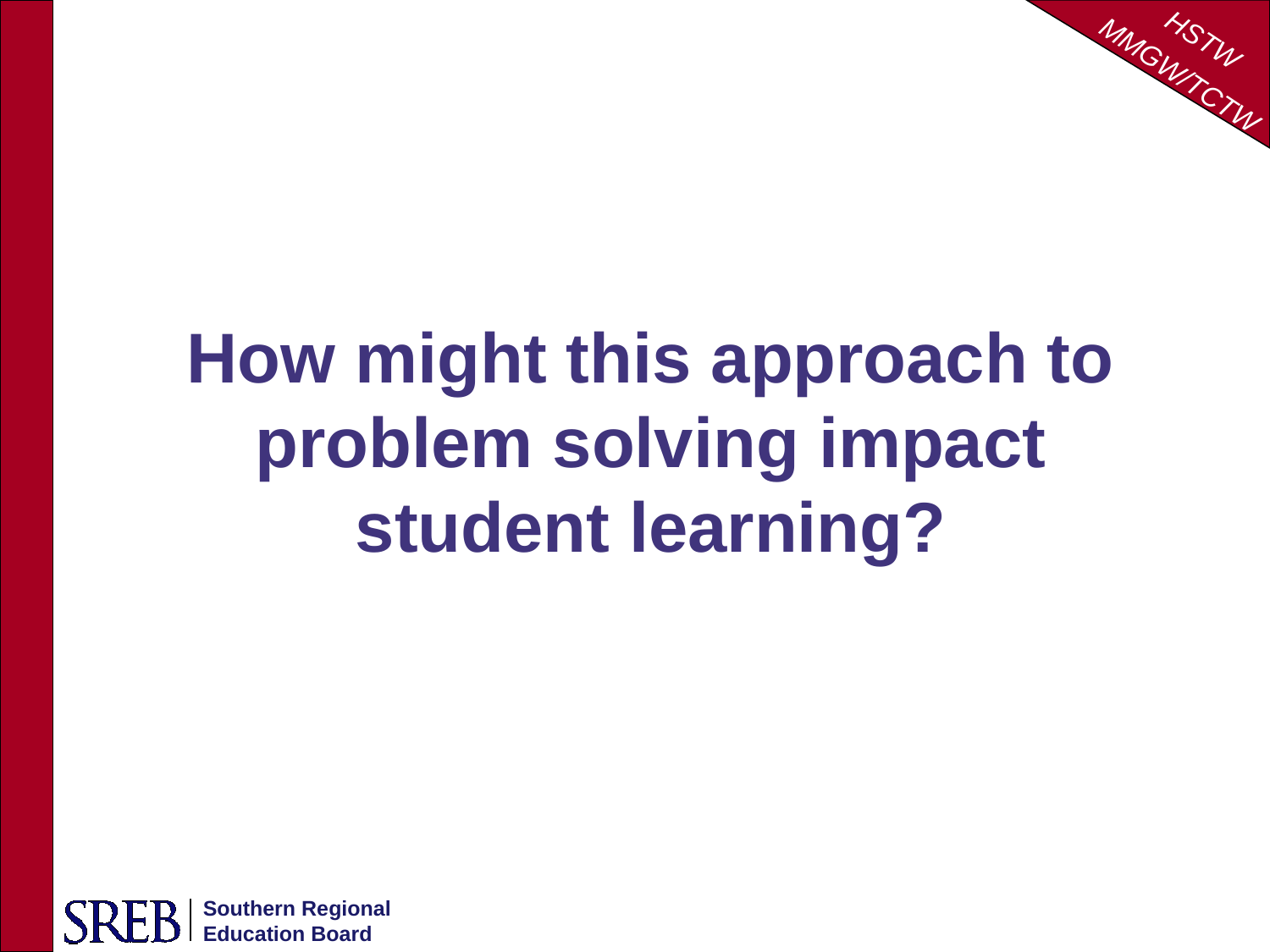

How might this approach to problem solving impact student learning?